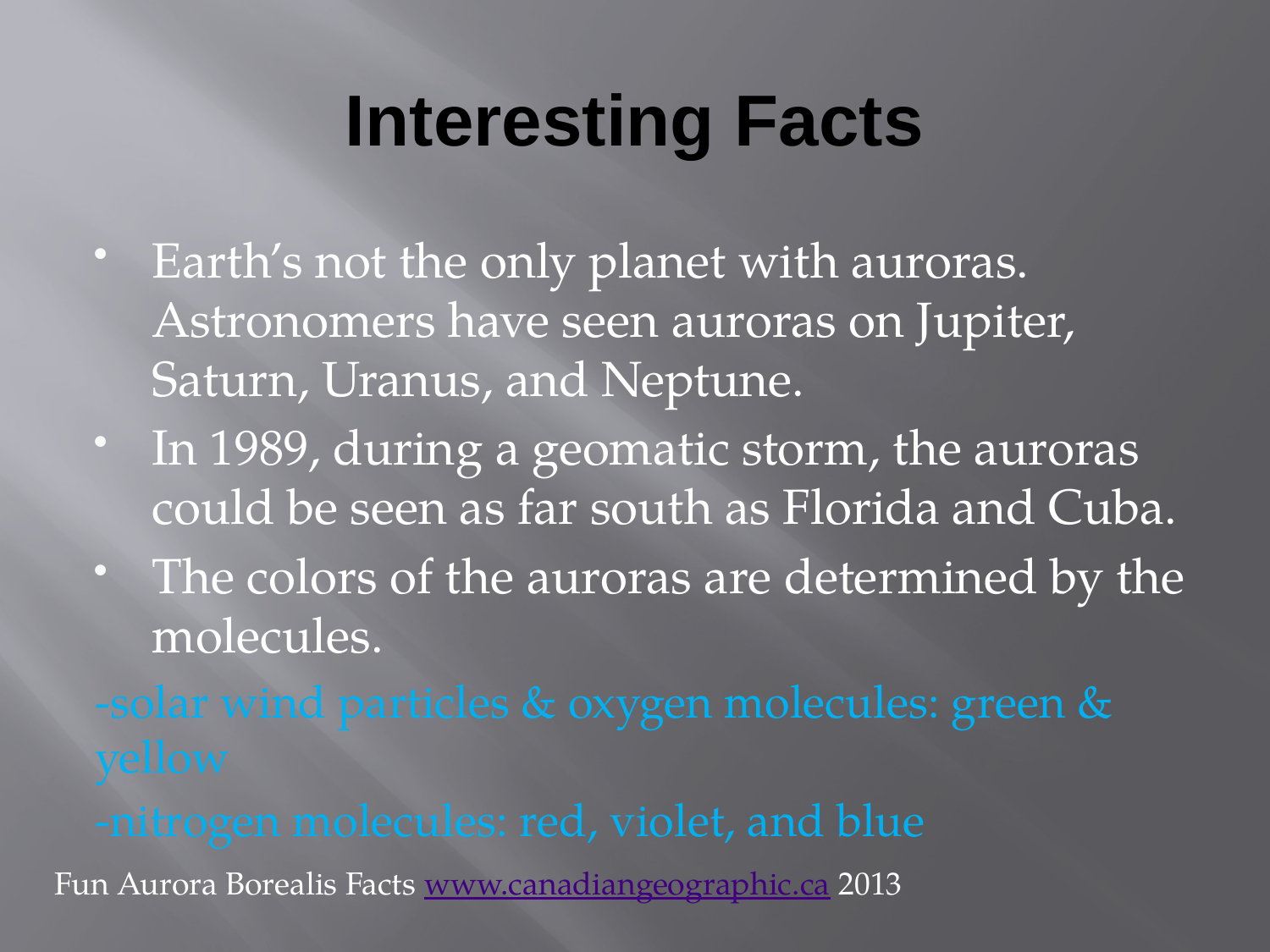

# Interesting Facts
Earth’s not the only planet with auroras. Astronomers have seen auroras on Jupiter, Saturn, Uranus, and Neptune.
In 1989, during a geomatic storm, the auroras could be seen as far south as Florida and Cuba.
The colors of the auroras are determined by the molecules.
-solar wind particles & oxygen molecules: green & yellow
-nitrogen molecules: red, violet, and blue
Fun Aurora Borealis Facts www.canadiangeographic.ca 2013